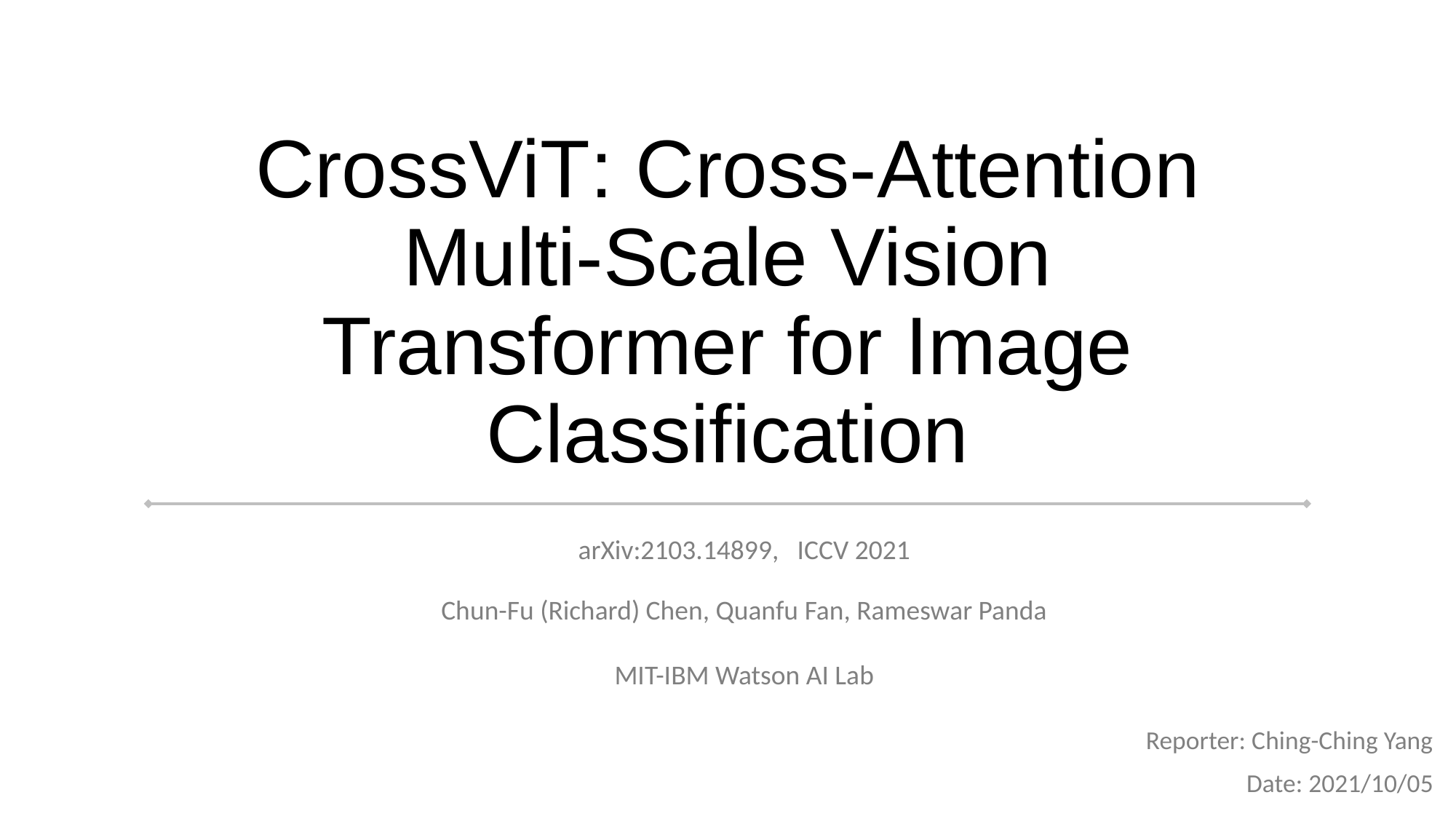

# CrossViT: Cross-Attention Multi-Scale Vision Transformer for Image Classification
arXiv:2103.14899,   ICCV 2021
Chun-Fu (Richard) Chen, Quanfu Fan, Rameswar Panda
MIT-IBM Watson AI Lab
Reporter: Ching-Ching Yang
Date: 2021/10/05